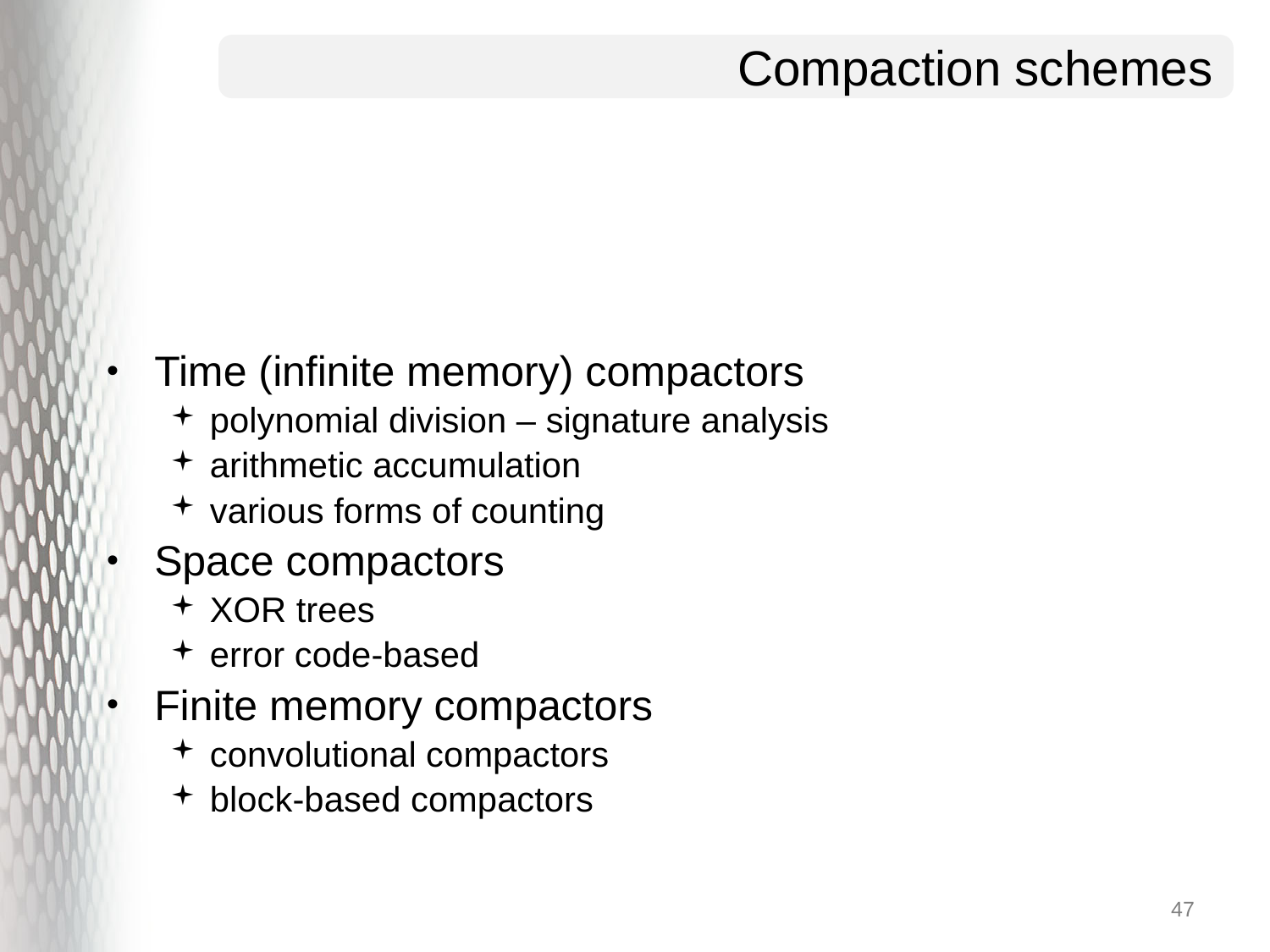

# Compaction schemes
Time (infinite memory) compactors
polynomial division – signature analysis
arithmetic accumulation
various forms of counting
Space compactors
XOR trees
error code-based
Finite memory compactors
convolutional compactors
block-based compactors